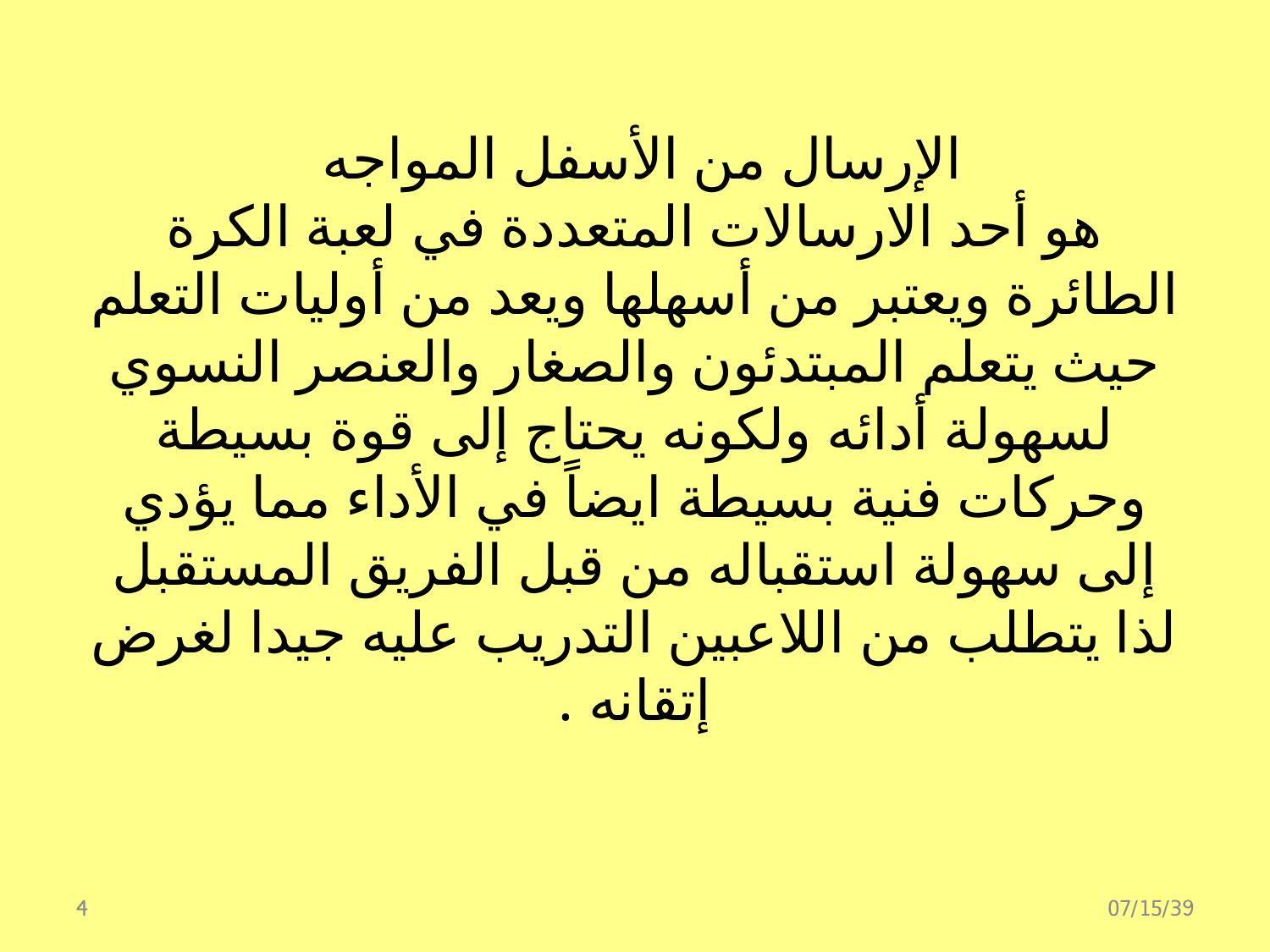

# الإرسال من الأسفل المواجه هو أحد الارسالات المتعددة في لعبة الكرة الطائرة ويعتبر من أسهلها ويعد من أوليات التعلم حيث يتعلم المبتدئون والصغار والعنصر النسوي لسهولة أدائه ولكونه يحتاج إلى قوة بسيطة وحركات فنية بسيطة ايضاً في الأداء مما يؤدي إلى سهولة استقباله من قبل الفريق المستقبل لذا يتطلب من اللاعبين التدريب عليه جيدا لغرض إتقانه .
4
07/15/39